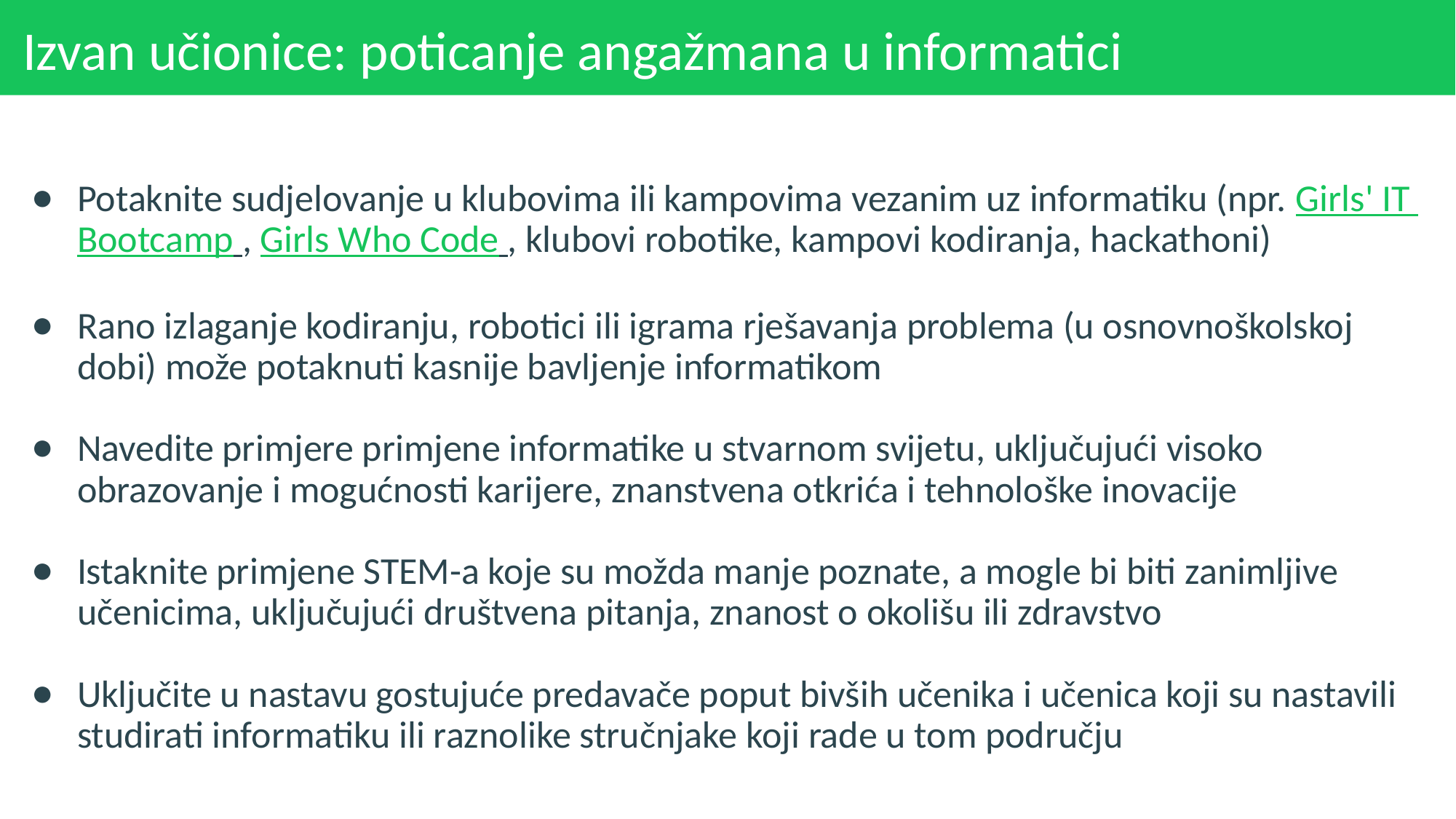

# Izvan učionice: poticanje angažmana u informatici
Potaknite sudjelovanje u klubovima ili kampovima vezanim uz informatiku (npr. Girls' IT Bootcamp , Girls Who Code , klubovi robotike, kampovi kodiranja, hackathoni)
Rano izlaganje kodiranju, robotici ili igrama rješavanja problema (u osnovnoškolskoj dobi) može potaknuti kasnije bavljenje informatikom
Navedite primjere primjene informatike u stvarnom svijetu, uključujući visoko obrazovanje i mogućnosti karijere, znanstvena otkrića i tehnološke inovacije
Istaknite primjene STEM-a koje su možda manje poznate, a mogle bi biti zanimljive učenicima, uključujući društvena pitanja, znanost o okolišu ili zdravstvo
Uključite u nastavu gostujuće predavače poput bivših učenika i učenica koji su nastavili studirati informatiku ili raznolike stručnjake koji rade u tom području